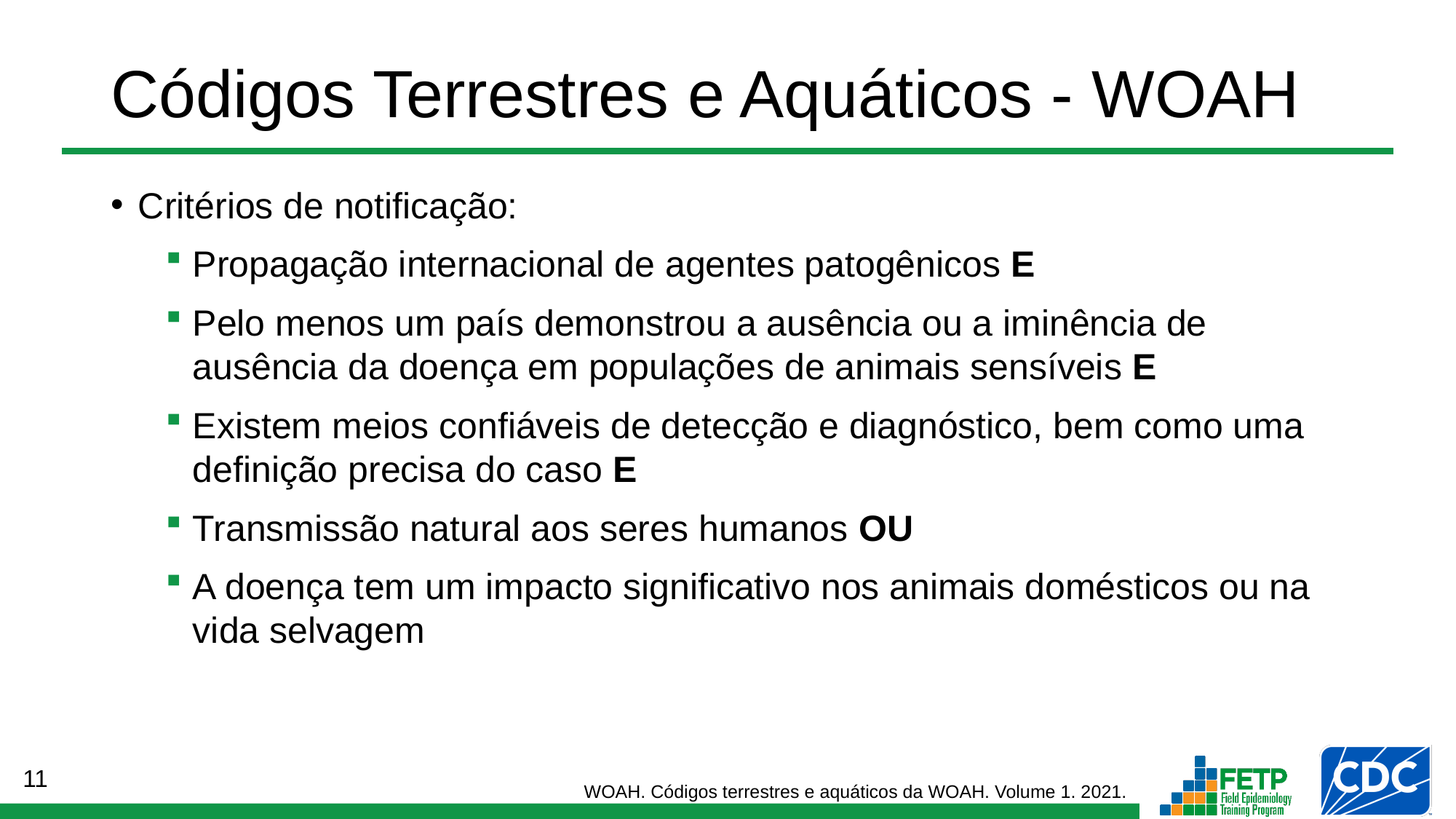

# Códigos Terrestres e Aquáticos - WOAH
Critérios de notificação:
Propagação internacional de agentes patogênicos E
Pelo menos um país demonstrou a ausência ou a iminência de ausência da doença em populações de animais sensíveis E
Existem meios confiáveis de detecção e diagnóstico, bem como uma definição precisa do caso E
Transmissão natural aos seres humanos OU
A doença tem um impacto significativo nos animais domésticos ou na vida selvagem

WOAH. Códigos terrestres e aquáticos da WOAH. Volume 1. 2021.